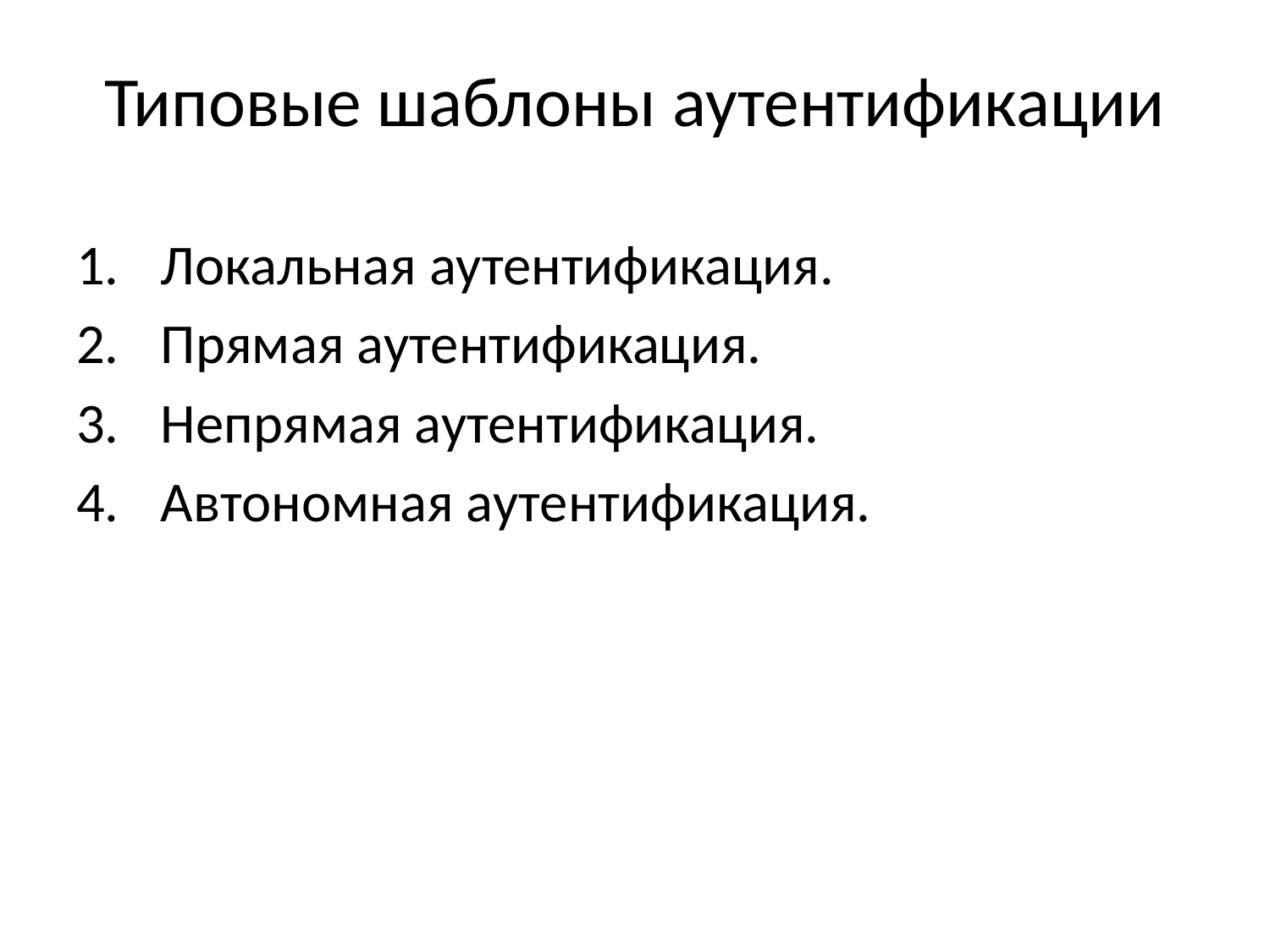

# Типовые шаблоны аутентификации
Локальная аутентификация.
Прямая аутентификация.
Непрямая аутентификация.
Автономная аутентификация.